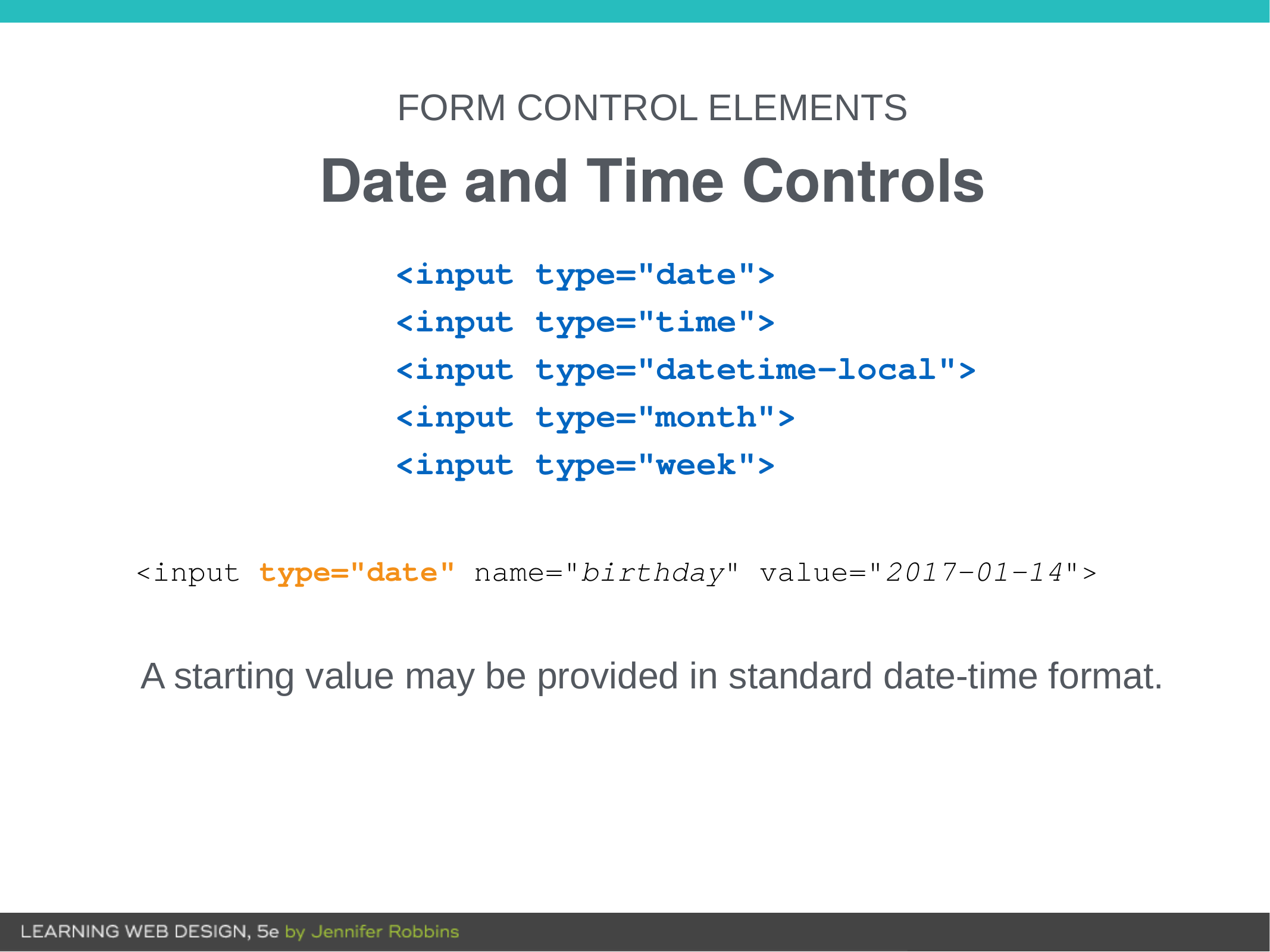

# FORM CONTROL ELEMENTS
Date and Time Controls
<input type="date">
<input type="time">
<input type="datetime-local">
<input type="month">
<input type="week">
<input type="date" name="birthday" value="2017-01-14">
A starting value may be provided in standard date-time format.